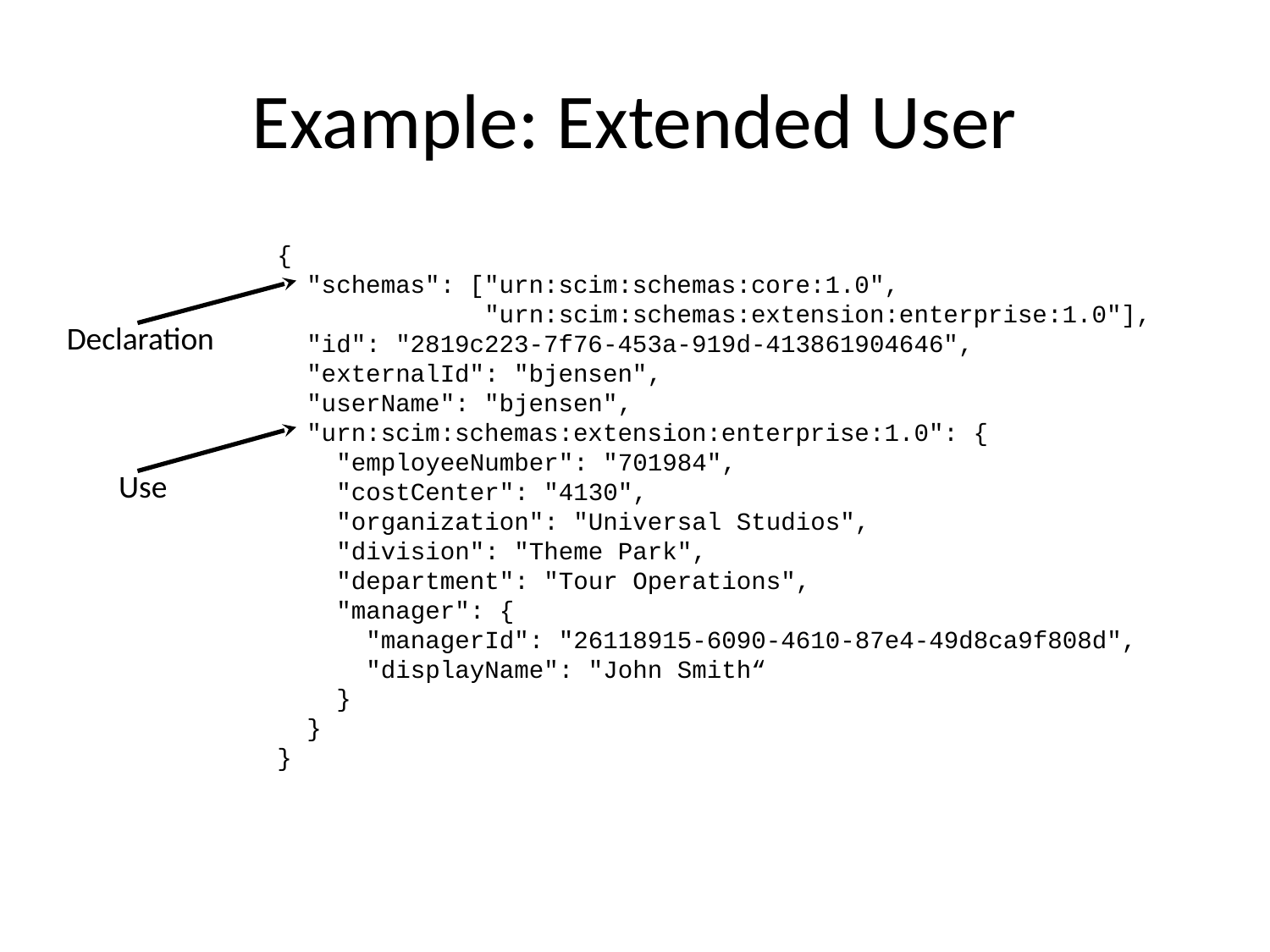

# Example: Extended User
{
  "schemas": ["urn:scim:schemas:core:1.0",
              "urn:scim:schemas:extension:enterprise:1.0"],
  "id": "2819c223-7f76-453a-919d-413861904646",
  "externalId": "bjensen",
  "userName": "bjensen",
  "urn:scim:schemas:extension:enterprise:1.0": {
    "employeeNumber": "701984",
    "costCenter": "4130",
    "organization": "Universal Studios",
    "division": "Theme Park",
    "department": "Tour Operations",
    "manager": {
      "managerId": "26118915-6090-4610-87e4-49d8ca9f808d",
      "displayName": "John Smith“
    }
  }
}
Declaration
Use